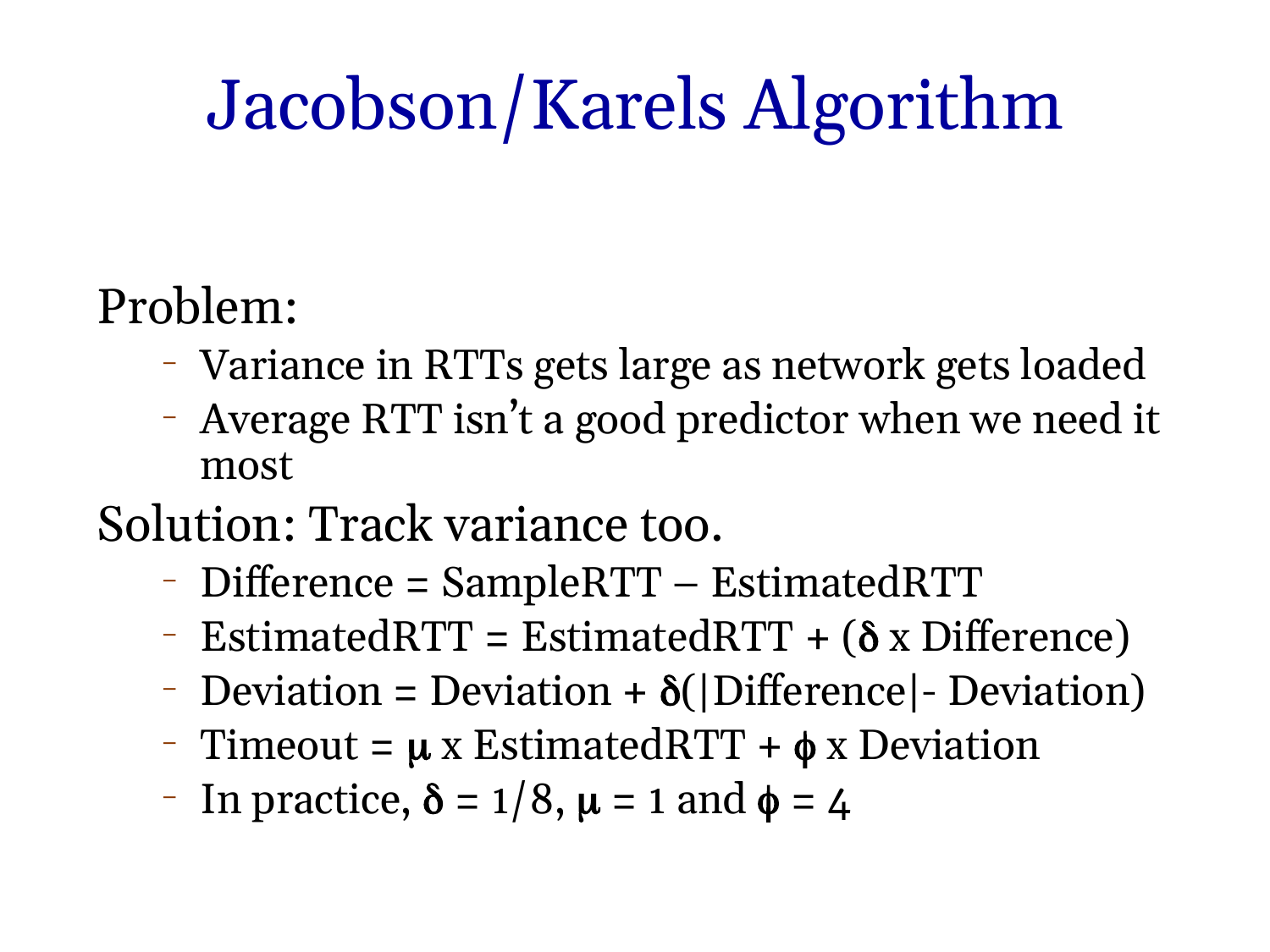

# Jacobson/Karels Algorithm
Problem:
Variance in RTTs gets large as network gets loaded
Average RTT isn’t a good predictor when we need it most
Solution: Track variance too.
Difference = SampleRTT – EstimatedRTT
EstimatedRTT = EstimatedRTT + (δ x Difference)
Deviation = Deviation + δ(|Difference|- Deviation)
Timeout = μ x EstimatedRTT + φ x Deviation
In practice, δ = 1/8, μ = 1 and φ = 4